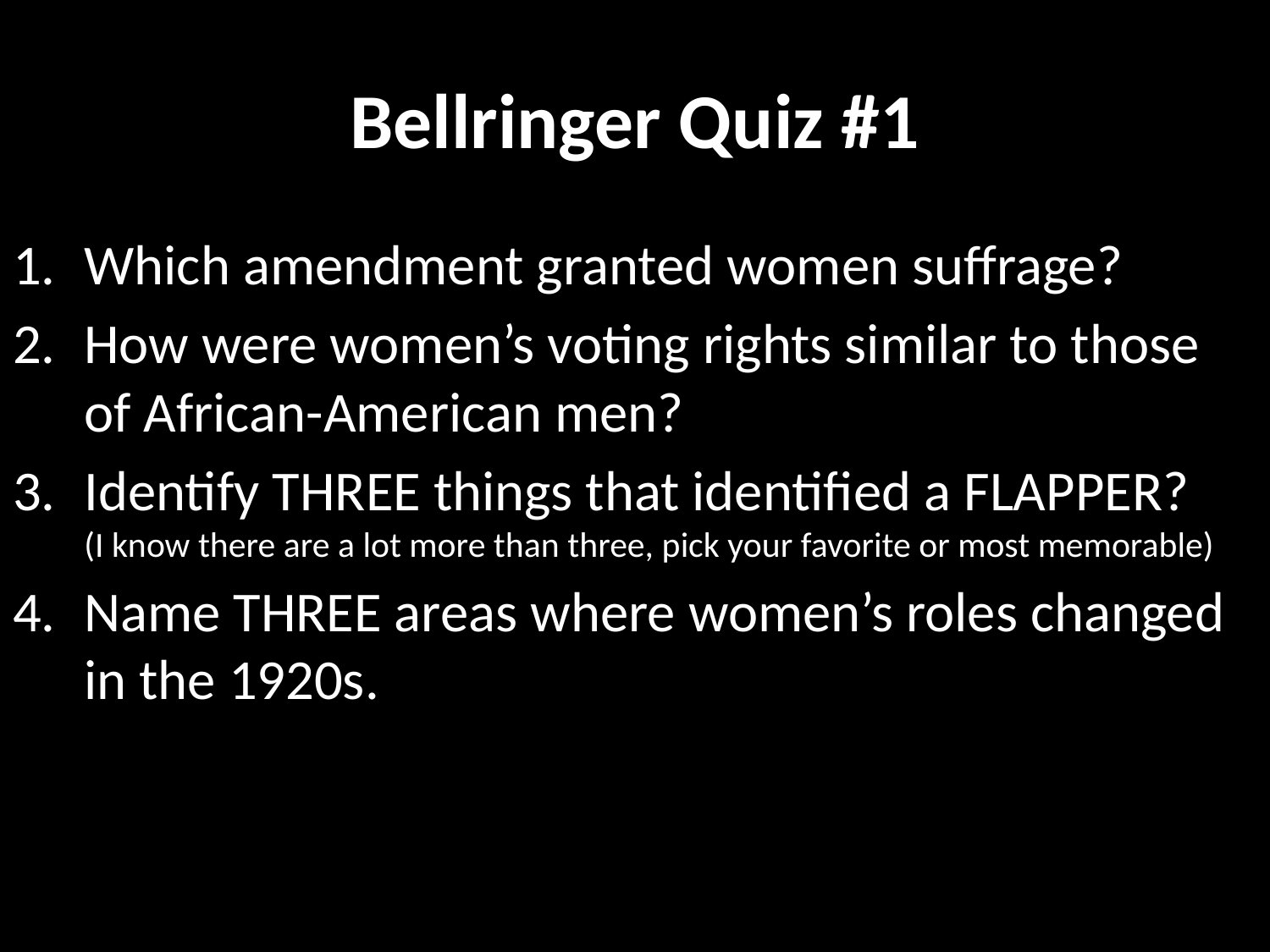

# Bellringer Quiz #1
Which amendment granted women suffrage?
How were women’s voting rights similar to those of African-American men?
Identify THREE things that identified a FLAPPER?      (I know there are a lot more than three, pick your favorite or most memorable)
Name THREE areas where women’s roles changed in the 1920s.